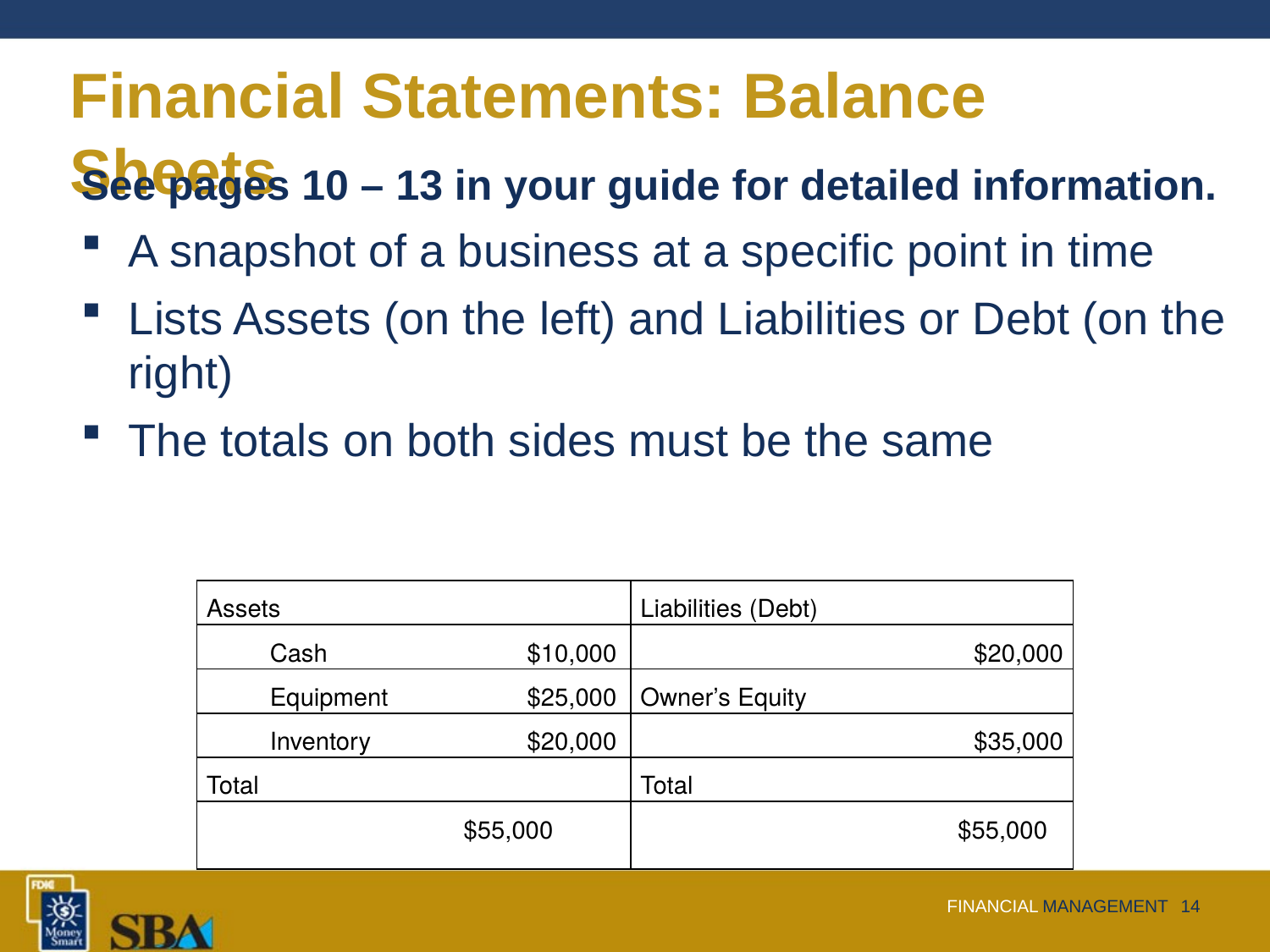

# Financial Statements: Balance Sheets
See pages 10 – 13 in your guide for detailed information.
A snapshot of a business at a specific point in time
Lists Assets (on the left) and Liabilities or Debt (on the right)
The totals on both sides must be the same
| Assets | Liabilities (Debt) |
| --- | --- |
| Cash $10,000 | $20,000 |
| Equipment $25,000 | Owner’s Equity |
| Inventory $20,000 | $35,000 |
| Total | Total |
| $55,000 | $55,000 |